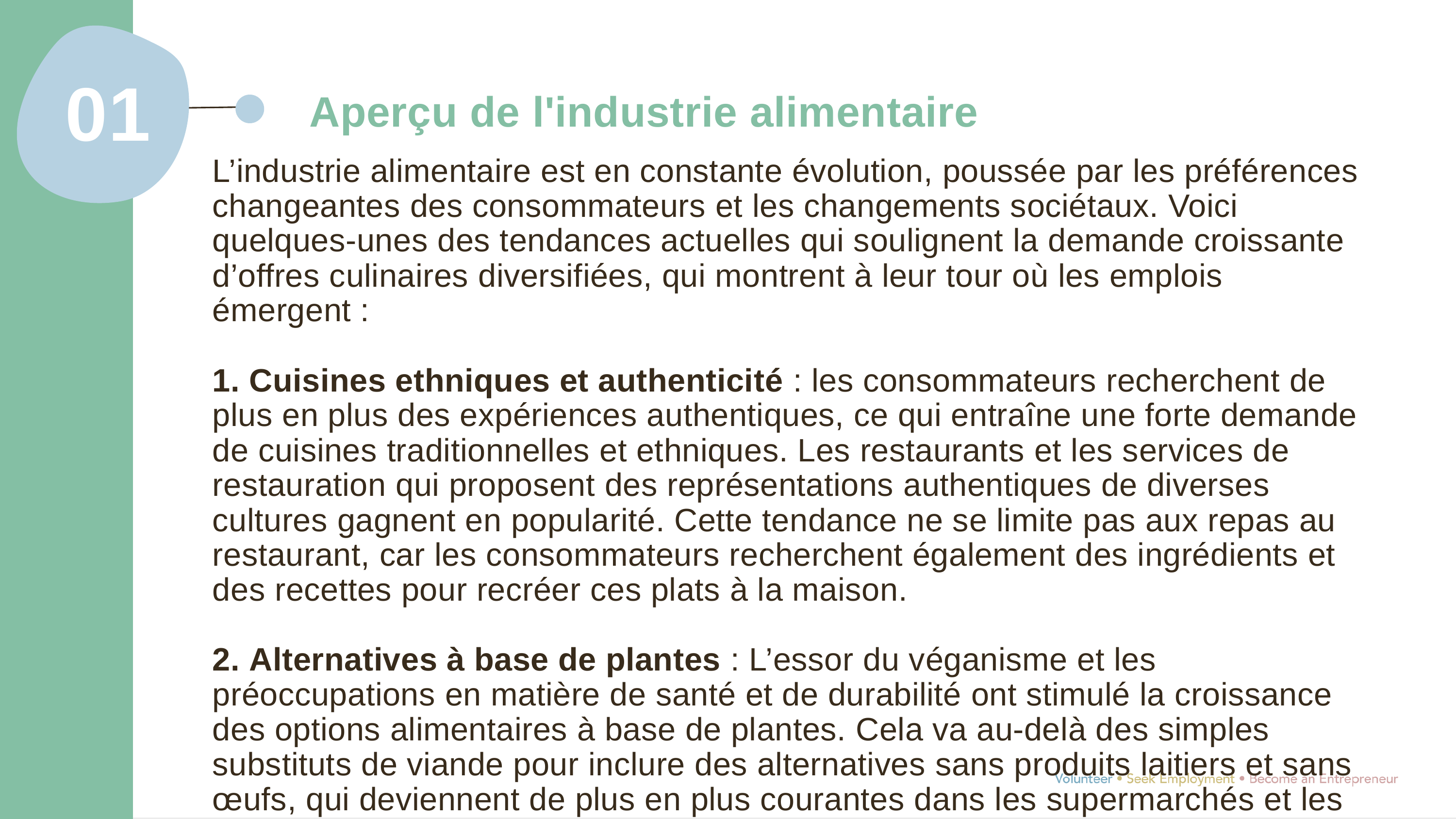

Aperçu de l'industrie alimentaire
01

L’industrie alimentaire est en constante évolution, poussée par les préférences changeantes des consommateurs et les changements sociétaux. Voici quelques-unes des tendances actuelles qui soulignent la demande croissante d’offres culinaires diversifiées, qui montrent à leur tour où les emplois émergent :

1. Cuisines ethniques et authenticité : les consommateurs recherchent de plus en plus des expériences authentiques, ce qui entraîne une forte demande de cuisines traditionnelles et ethniques. Les restaurants et les services de restauration qui proposent des représentations authentiques de diverses cultures gagnent en popularité. Cette tendance ne se limite pas aux repas au restaurant, car les consommateurs recherchent également des ingrédients et des recettes pour recréer ces plats à la maison.

2. Alternatives à base de plantes : L’essor du véganisme et les préoccupations en matière de santé et de durabilité ont stimulé la croissance des options alimentaires à base de plantes. Cela va au-delà des simples substituts de viande pour inclure des alternatives sans produits laitiers et sans œufs, qui deviennent de plus en plus courantes dans les supermarchés et les restaurants.